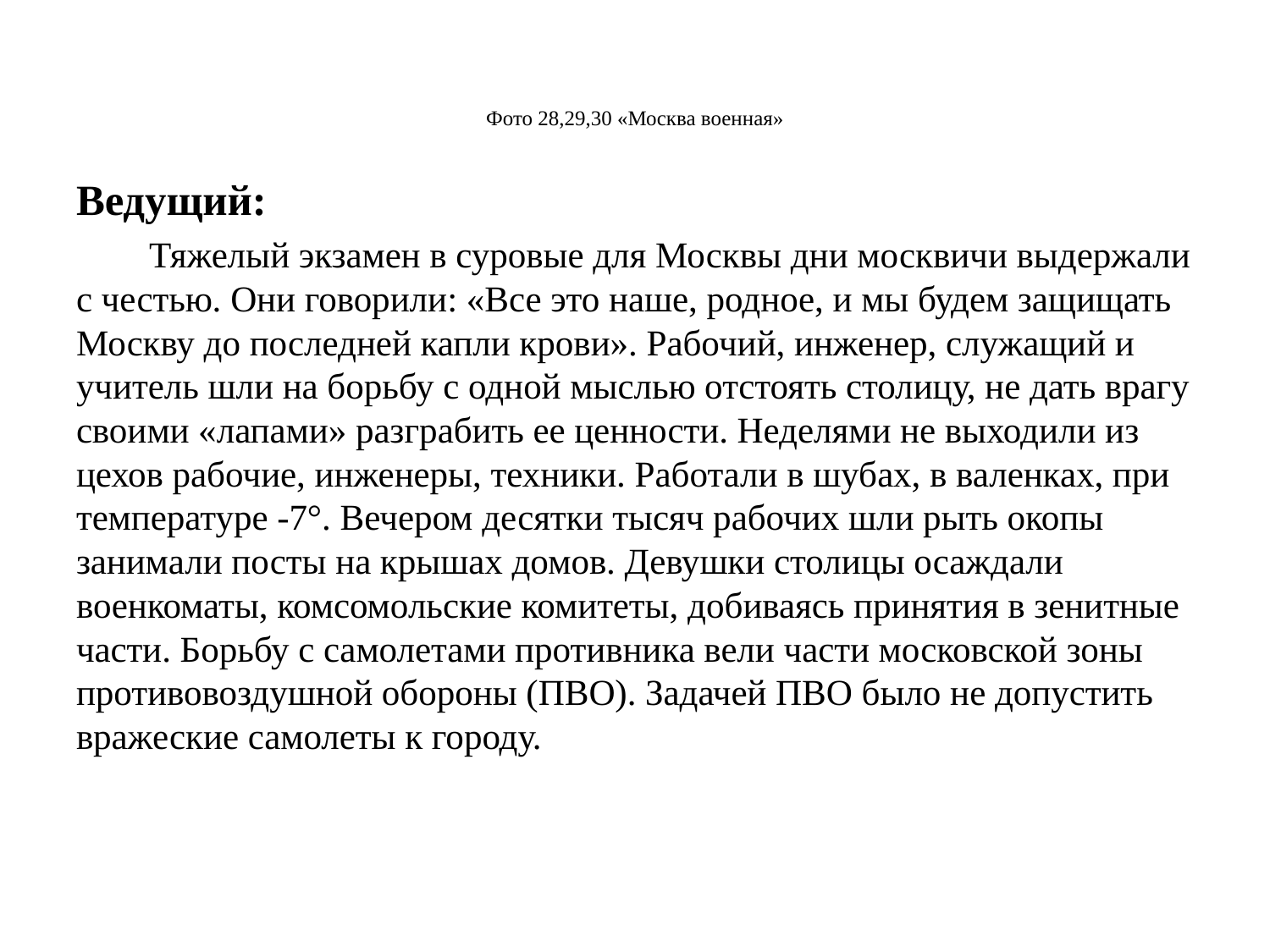

# Фото 28,29,30 «Москва военная»
Ведущий:
        Тяжелый экзамен в суровые для Москвы дни москвичи выдержали с честью. Они говорили: «Все это наше, родное, и мы будем защищать Москву до последней капли крови». Рабочий, инженер, служащий и учитель шли на борьбу с одной мыслью отстоять столицу, не дать врагу своими «лапами» разграбить ее ценности. Неделями не выходили из цехов рабочие, инженеры, техники. Работали в шубах, в валенках, при температуре -7°. Вечером десятки тысяч рабочих шли рыть окопы занимали посты на крышах домов. Девушки столицы осаждали военкоматы, комсомольские комитеты, добиваясь принятия в зенитные части. Борьбу с самолетами противника вели части московской зоны противовоздушной обороны (ПВО). Задачей ПВО было не допустить вражеские самолеты к городу.